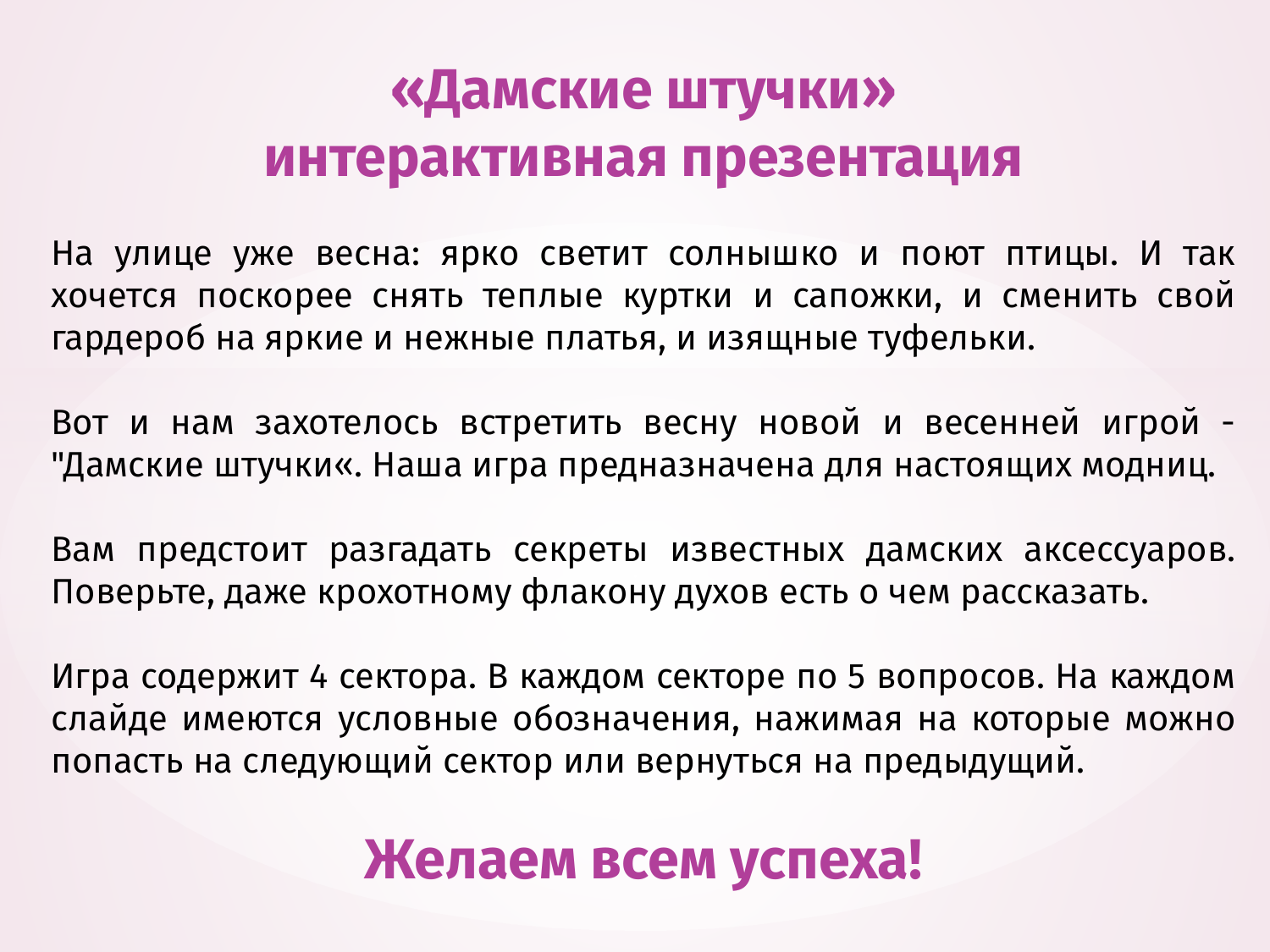

«Дамские штучки»
интерактивная презентация

На улице уже весна: ярко светит солнышко и поют птицы. И так хочется поскорее снять теплые куртки и сапожки, и сменить свой гардероб на яркие и нежные платья, и изящные туфельки.

Вот и нам захотелось встретить весну новой и весенней игрой - "Дамские штучки«. Наша игра предназначена для настоящих модниц.

Вам предстоит разгадать секреты известных дамских аксессуаров. Поверьте, даже крохотному флакону духов есть о чем рассказать.

Игра содержит 4 сектора. В каждом секторе по 5 вопросов. На каждом слайде имеются условные обозначения, нажимая на которые можно попасть на следующий сектор или вернуться на предыдущий.

Желаем всем успеха!